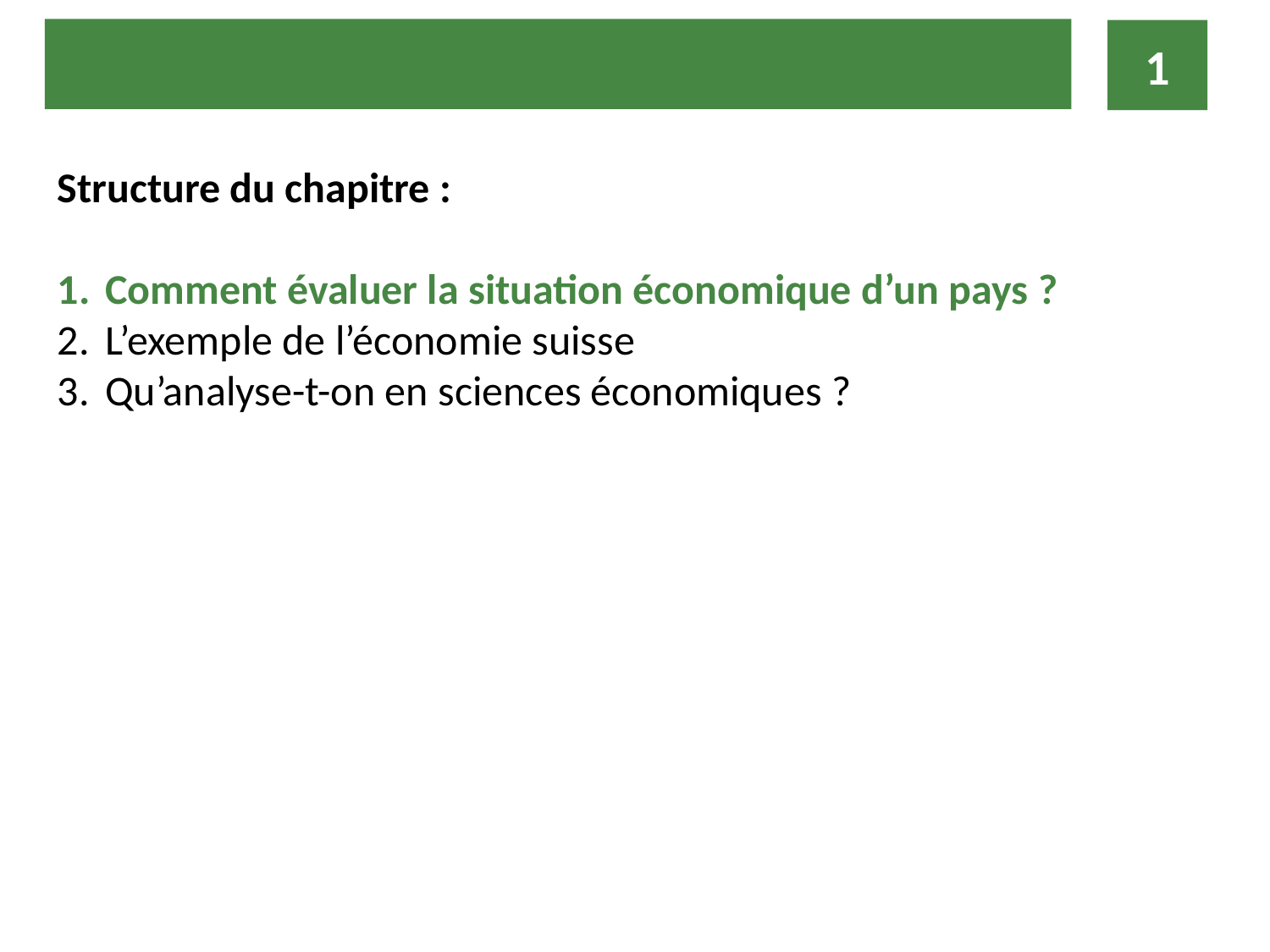

1

Structure du chapitre :

Comment évaluer la situation économique d’un pays ?
L’exemple de l’économie suisse
Qu’analyse-t-on en sciences économiques ?